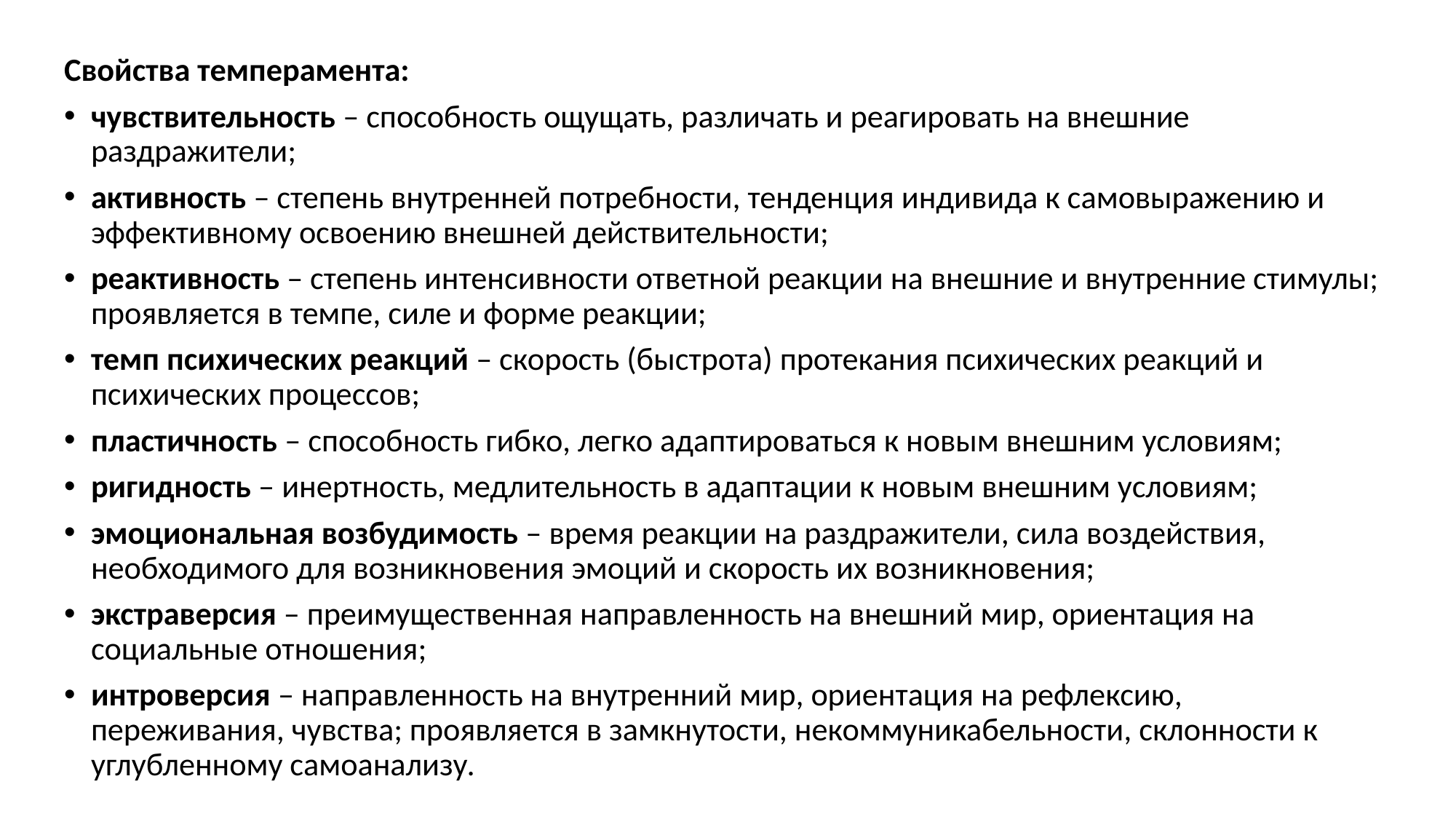

Свойства темперамента:
чувствительность – способность ощущать, различать и реагировать на внешние раздражители;
активность – степень внутренней потребности, тенденция индивида к самовыражению и эффективному освоению внешней действительности;
реактивность – степень интенсивности ответной реакции на внешние и внутренние стимулы; проявляется в темпе, силе и форме реакции;
темп психических реакций – скорость (быстрота) протекания психических реакций и психических процессов;
пластичность – способность гибко, легко адаптироваться к новым внешним условиям;
ригидность – инертность, медлительность в адаптации к новым внешним условиям;
эмоциональная возбудимость – время реакции на раздражители, сила воздействия, необходимого для возникновения эмоций и скорость их возникновения;
экстраверсия – преимущественная направленность на внешний мир, ориентация на социальные отношения;
интроверсия – направленность на внутренний мир, ориентация на рефлексию, переживания, чувства; проявляется в замкнутости, некоммуникабельности, склонности к углубленному самоанализу.